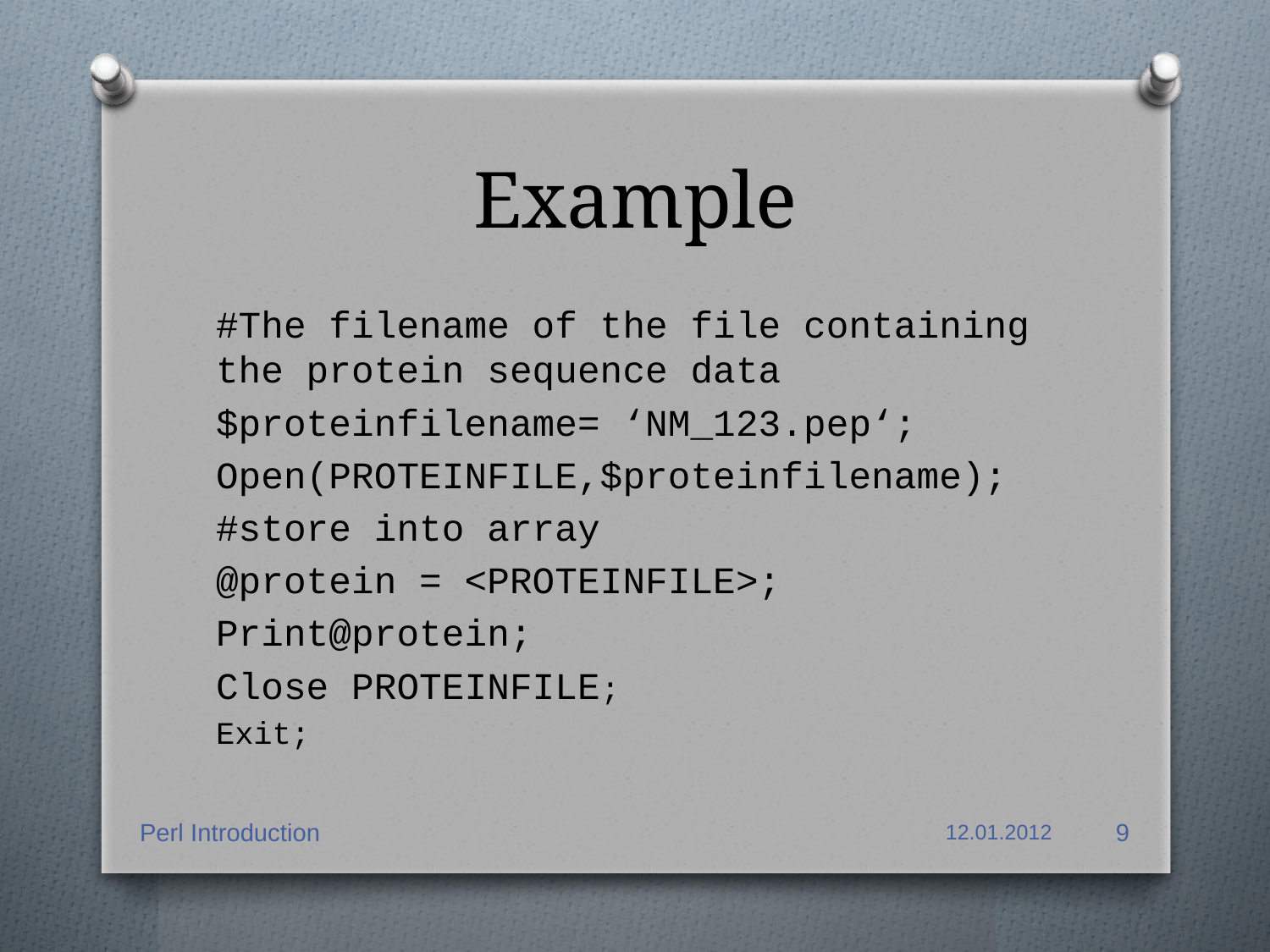

# Example
#The filename of the file containing the protein sequence data
$proteinfilename= ‘NM_123.pep‘;
Open(PROTEINFILE,$proteinfilename);
#store into array
@protein = <PROTEINFILE>;
Print@protein;
Close PROTEINFILE;
Exit;
Perl Introduction
12.01.2012
9